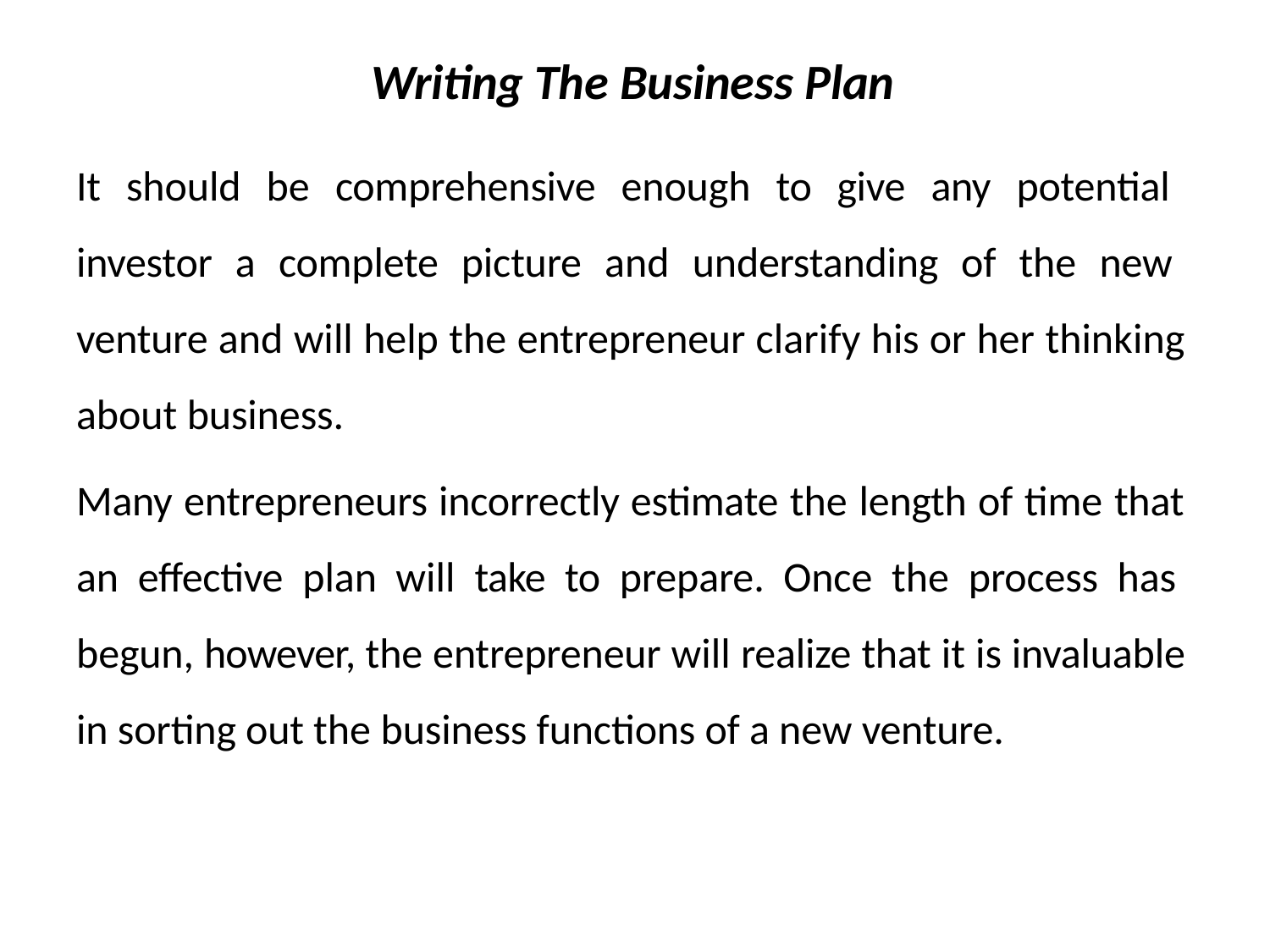

# Writing The Business Plan
It should be comprehensive enough to give any potential  investor a complete picture and understanding of the new  venture and will help the entrepreneur clarify his or her thinking  about business.
Many entrepreneurs incorrectly estimate the length of time that  an effective plan will take to prepare. Once the process has  begun, however, the entrepreneur will realize that it is invaluable  in sorting out the business functions of a new venture.